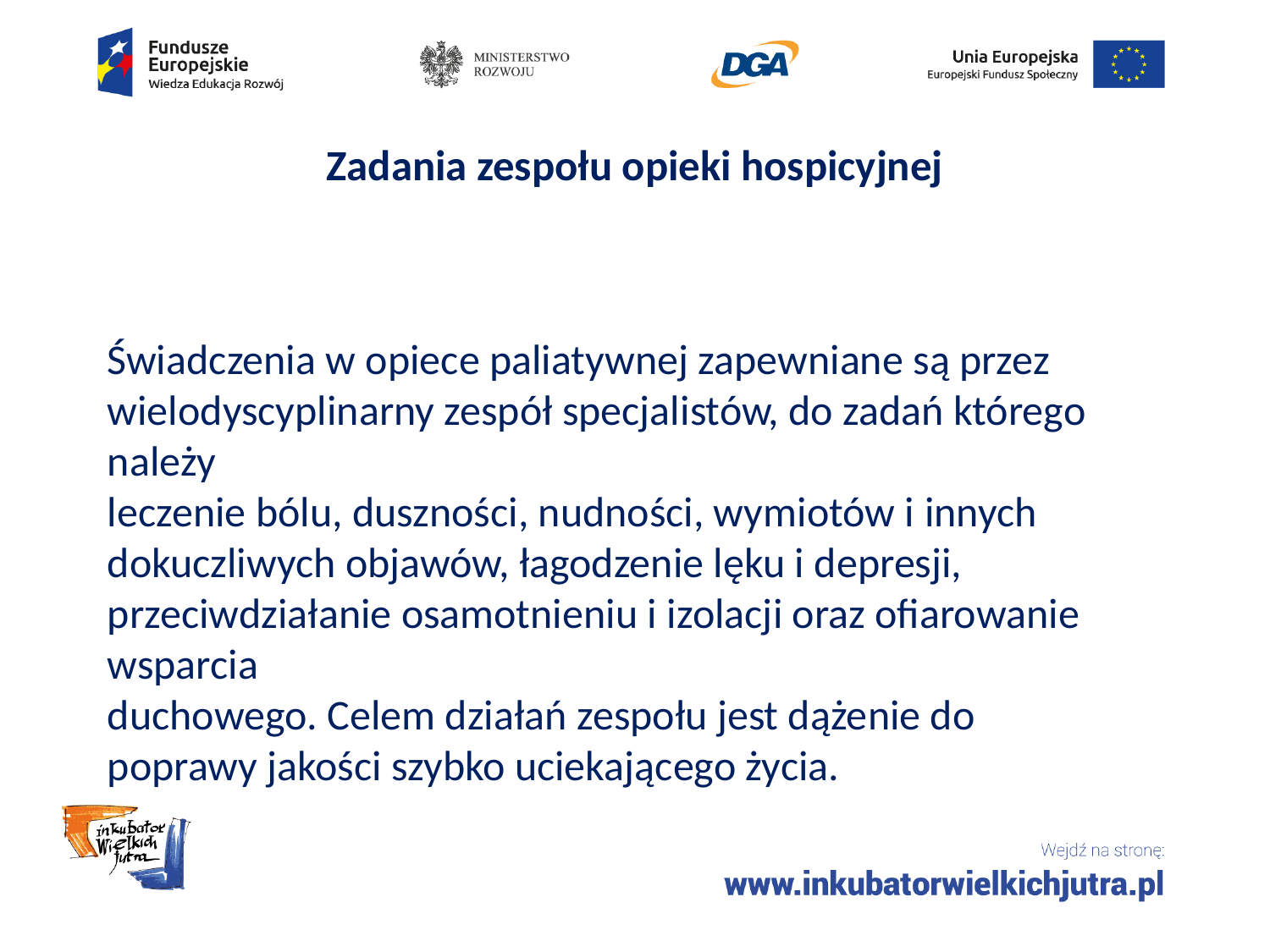

# Zadania zespołu opieki hospicyjnej
Świadczenia w opiece paliatywnej zapewniane są przez wielodyscyplinarny zespół specjalistów, do zadań którego należy
leczenie bólu, duszności, nudności, wymiotów i innych dokuczliwych objawów, łagodzenie lęku i depresji, przeciwdziałanie osamotnieniu i izolacji oraz ofiarowanie wsparcia
duchowego. Celem działań zespołu jest dążenie do poprawy jakości szybko uciekającego życia.